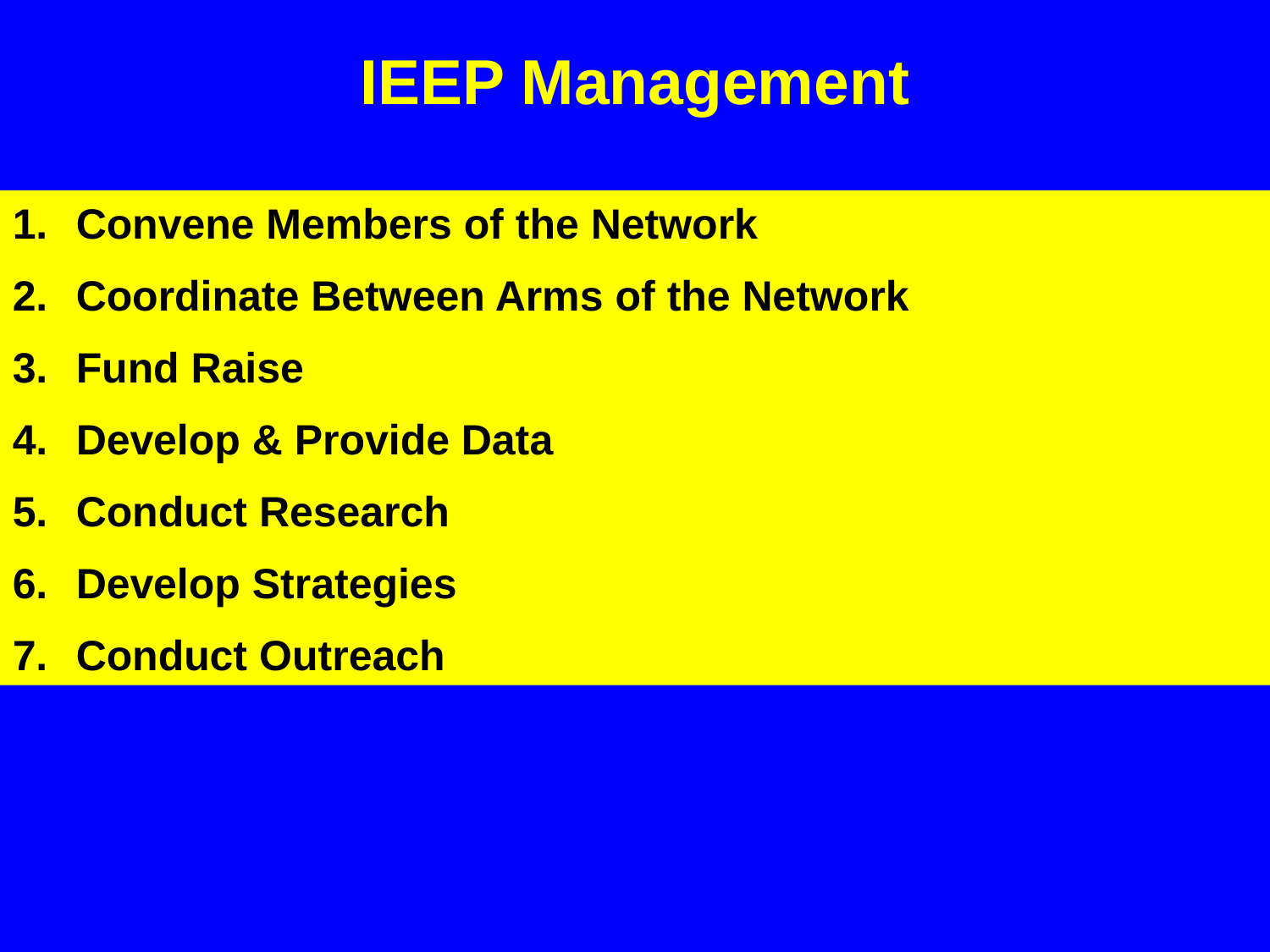

# IEEP Management
Convene Members of the Network
Coordinate Between Arms of the Network
Fund Raise
Develop & Provide Data
Conduct Research
Develop Strategies
Conduct Outreach